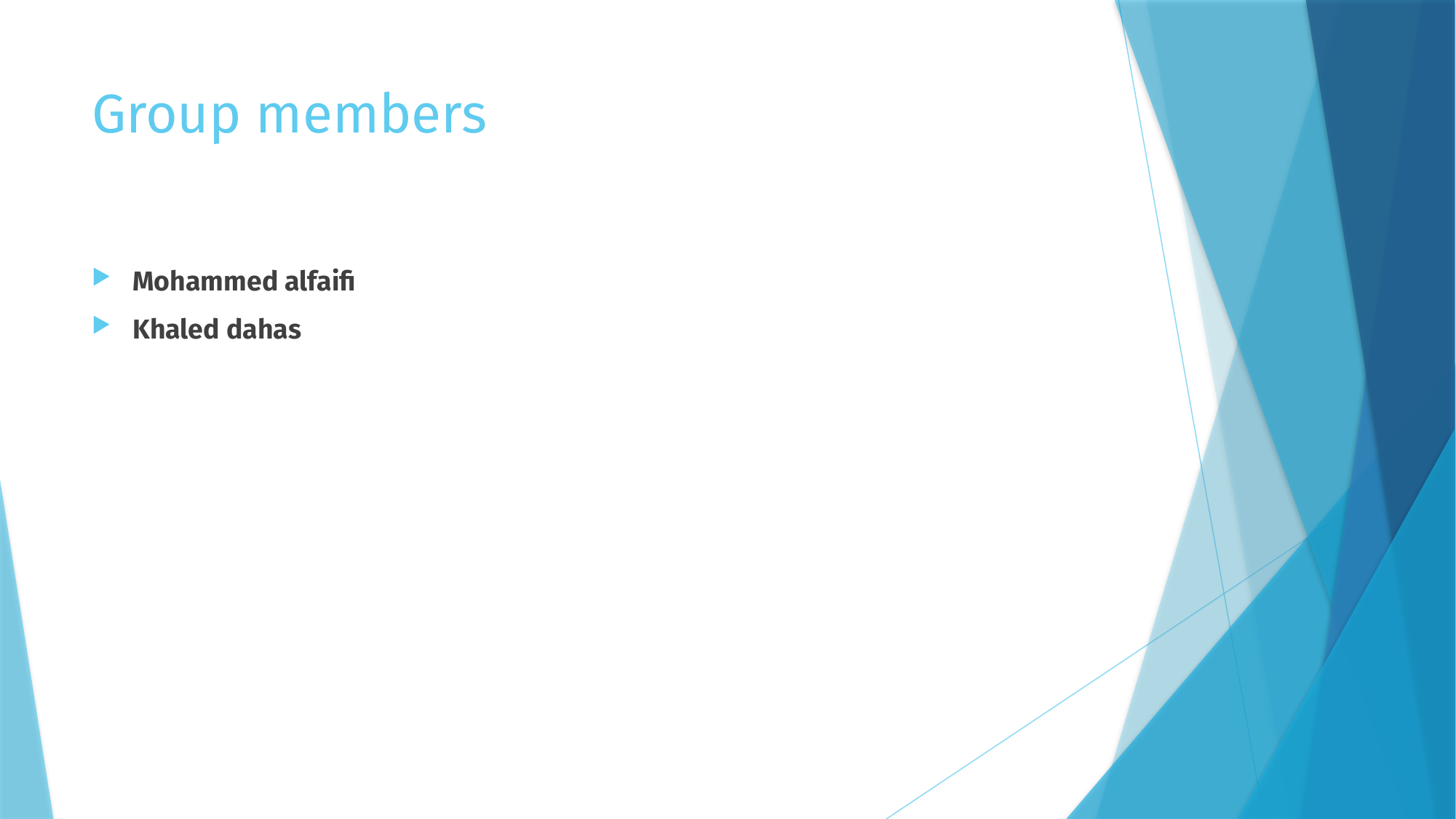

# Group members
Mohammed alfaifi
Khaled dahas